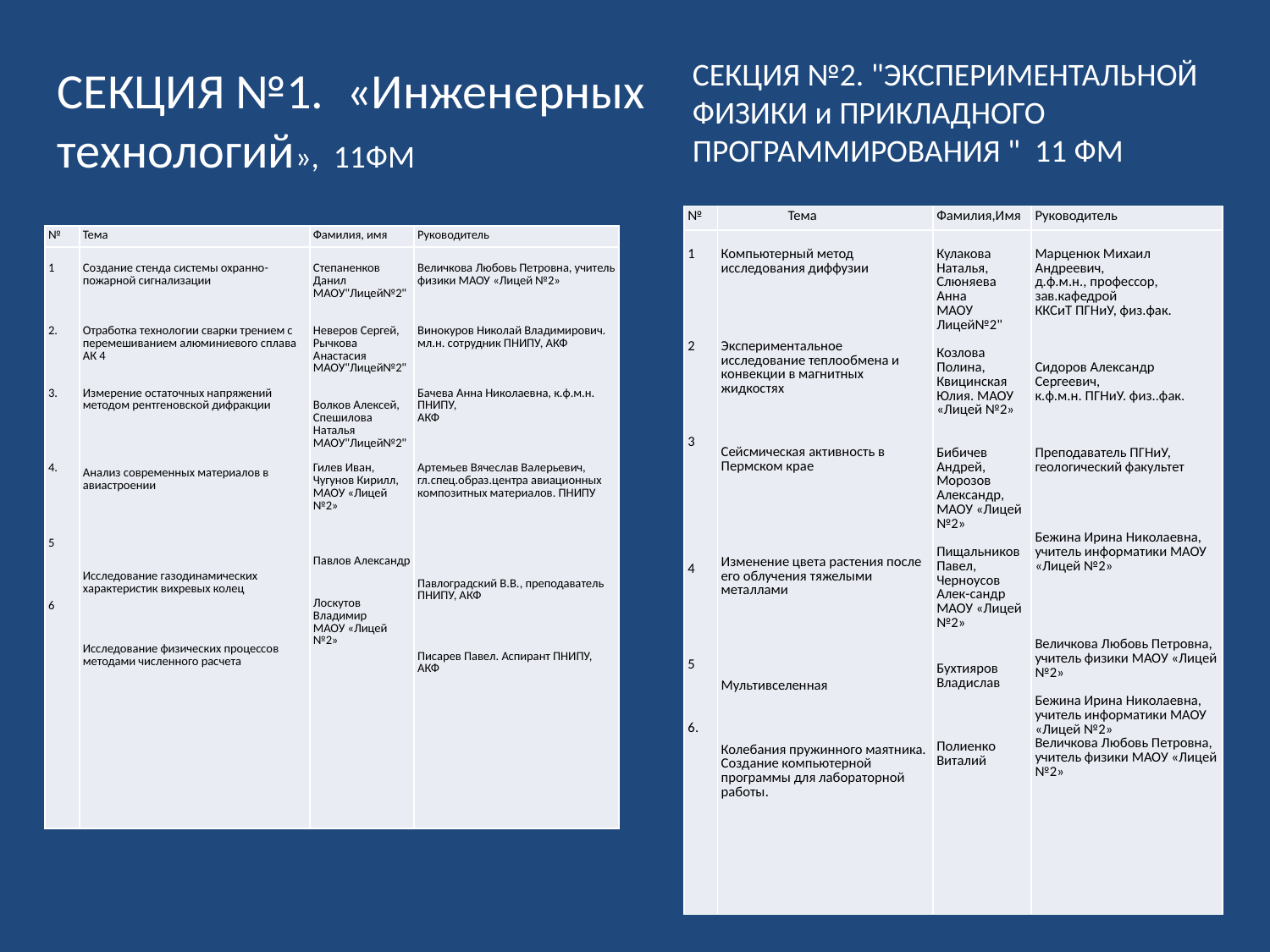

СЕКЦИЯ №2. "ЭКСПЕРИМЕНТАЛЬНОЙ ФИЗИКИ и ПРИКЛАДНОГО ПРОГРАММИРОВАНИЯ "  11 ФМ
СЕКЦИЯ №1.  «Инженерных технологий»,  11ФМ
| № | Тема | Фамилия,Имя | Руководитель |
| --- | --- | --- | --- |
| 1       2     3       4     5   6. | Компьютерный метод исследования диффузии     Экспериментальное исследование теплообмена и конвекции в магнитных жидкостях   Сейсмическая активность в Пермском крае   Изменение цвета растения после его облучения тяжелыми металлами     Мультивселенная   Колебания пружинного маятника. Создание компьютерной программы для лабораторной работы. | Кулакова Наталья, Слюняева Анна МАОУ Лицей№2"   Козлова Полина, Квицинская Юлия. МАОУ «Лицей №2»     Бибичев Андрей, Морозов Александр, МАОУ «Лицей №2»   Пищальников Павел, Черноусов Алек-сандр МАОУ «Лицей №2»   Бухтияров Владислав   Полиенко Виталий | Марценюк Михаил Андреевич, д.ф.м.н., профессор, зав.кафедрой ККСиТ ПГНиУ, физ.фак.       Сидоров Александр Сергеевич, к.ф.м.н. ПГНиУ. физ..фак.       Преподаватель ПГНиУ, геологический факультет         Бежина Ирина Николаевна, учитель информатики МАОУ «Лицей №2»     Величкова Любовь Петровна, учитель физики МАОУ «Лицей №2»   Бежина Ирина Николаевна, учитель информатики МАОУ «Лицей №2» Величкова Любовь Петровна, учитель физики МАОУ «Лицей №2» |
| № | Тема | Фамилия, имя | Руководитель |
| --- | --- | --- | --- |
| 1         2.         3.           4.           5         6 | Создание стенда системы охранно-пожарной сигнализации       Отработка технологии сварки трением с перемешиванием алюминиевого сплава АК 4     Измерение остаточных напряжений методом рентгеновской дифракции       Анализ современных материалов в авиастроении     Исследование газодинамических характеристик вихревых колец   Исследование физических процессов методами численного расчета | Степаненков Данил МАОУ"Лицей№2"     Неверов Сергей, Рычкова Анастасия МАОУ"Лицей№2"     Волков Алексей, Спешилова Наталья МАОУ"Лицей№2"   Гилев Иван, Чугунов Кирилл, МАОУ «Лицей №2»     Павлов Александр   Лоскутов Владимир МАОУ «Лицей №2» | Величкова Любовь Петровна, учитель физики МАОУ «Лицей №2»       Винокуров Николай Владимирович. мл.н. сотрудник ПНИПУ, АКФ       Бачева Анна Николаевна, к.ф.м.н. ПНИПУ, АКФ       Артемьев Вячеслав Валерьевич, гл.спец.образ.центра авиационных композитных материалов. ПНИПУ     Павлоградский В.В., преподаватель ПНИПУ, АКФ   Писарев Павел. Аспирант ПНИПУ, АКФ |